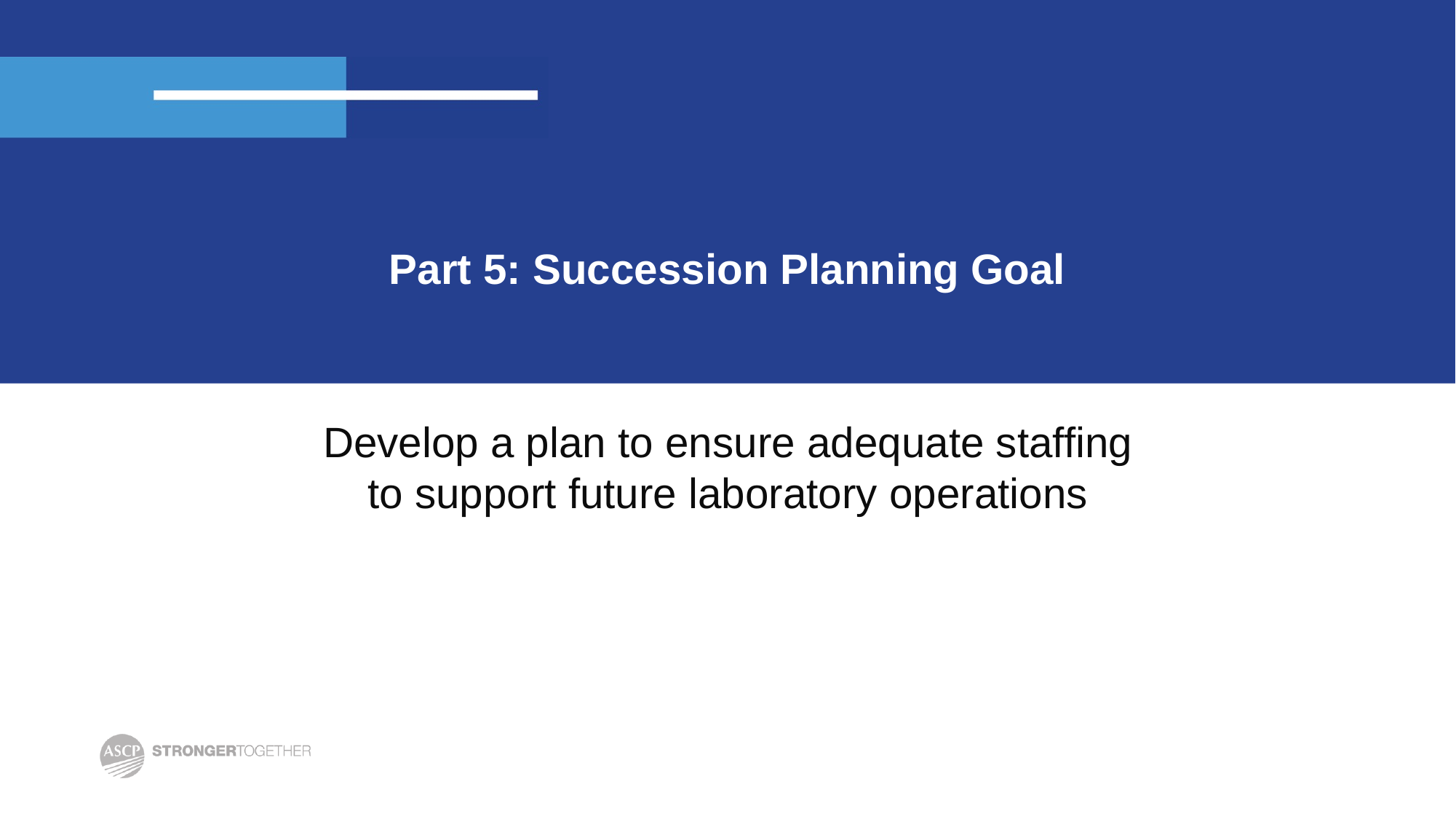

# Part 5: Succession Planning Goal
Develop a plan to ensure adequate staffing to support future laboratory operations